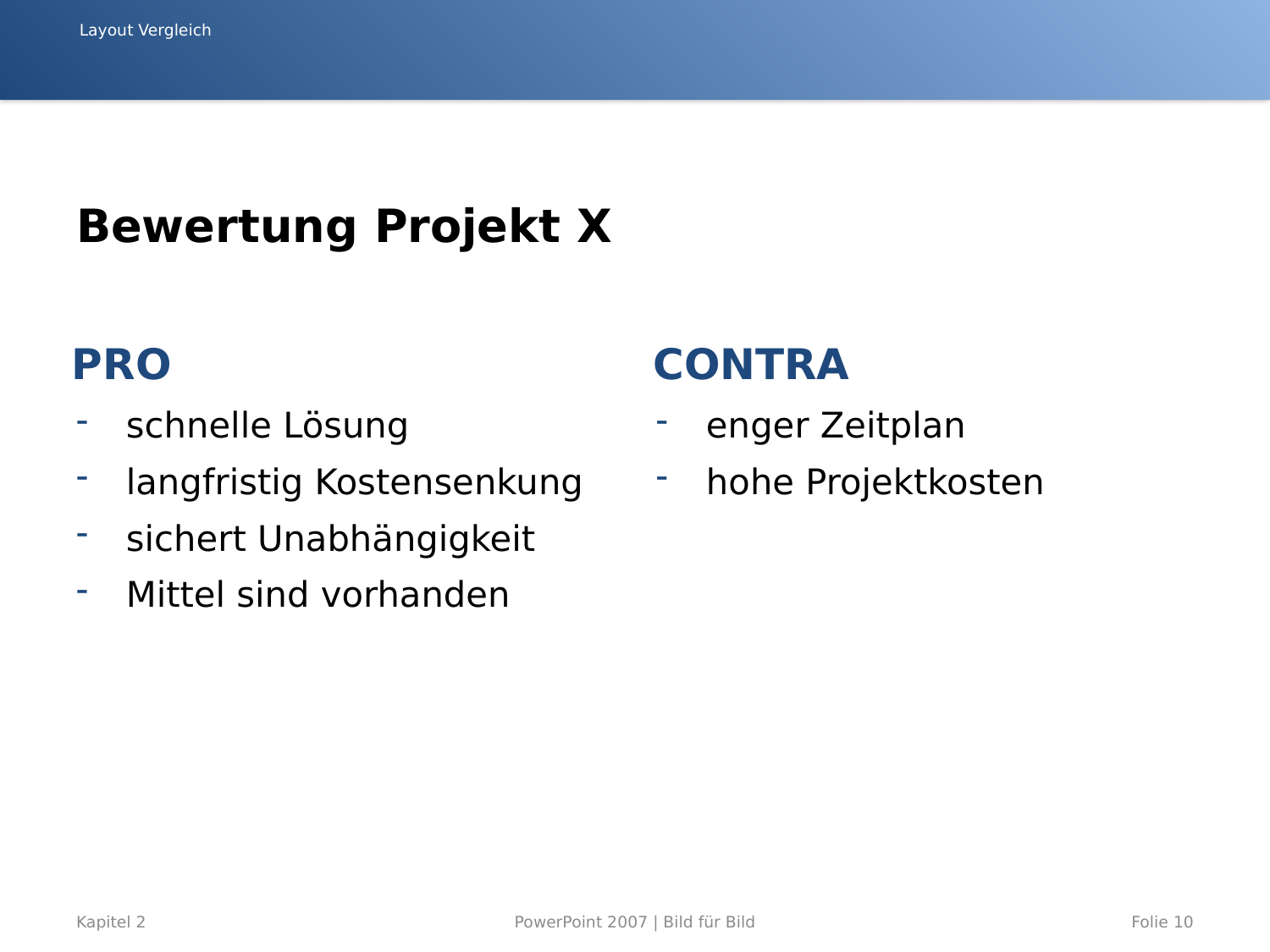

Layout Vergleich
# Bewertung Projekt X
PRO
CONTRA
schnelle Lösung
langfristig Kostensenkung
sichert Unabhängigkeit
Mittel sind vorhanden

enger Zeitplan
hohe Projektkosten
PowerPoint 2007 | Bild für Bild
Kapitel 2
10